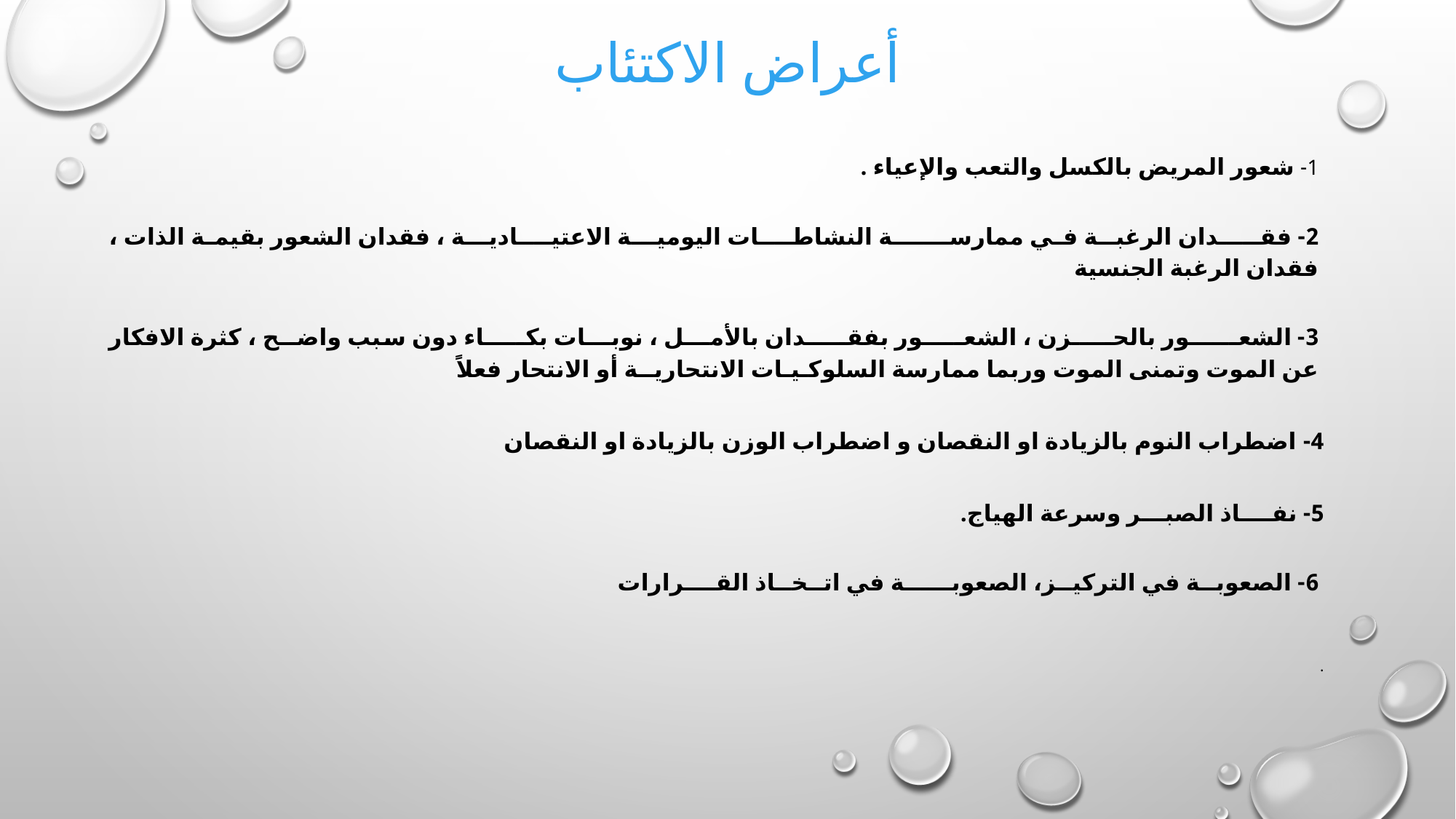

# أعراض الاكتئاب
1- شعور المريض بالكسل والتعب والإعياء .

2- فقــــدان الرغبـة في ممارســــــة النشاطـــات اليوميــة الاعتيـــاديـــة ، فقدان الشعور بقيمة الذات ، فقدان الرغبة الجنسية

3- الشعــــــور بالحـــــزن ، الشعـــــور بفقـــــدان بالأمـــل ، نوبـــات بكـــــاء دون سبب واضــح ، كثرة الافكار عن الموت وتمنى الموت وربما ممارسة السلوكـيـات الانتحاريــة أو الانتحار فعلاً

4- اضطراب النوم بالزيادة او النقصان و اضطراب الوزن بالزيادة او النقصان

5- نفــــاذ الصبـــر وسرعة الهياج.

6- الصعوبــة في التركيــز، الصعوبــــــة في اتــخــاذ القــــرارات

.